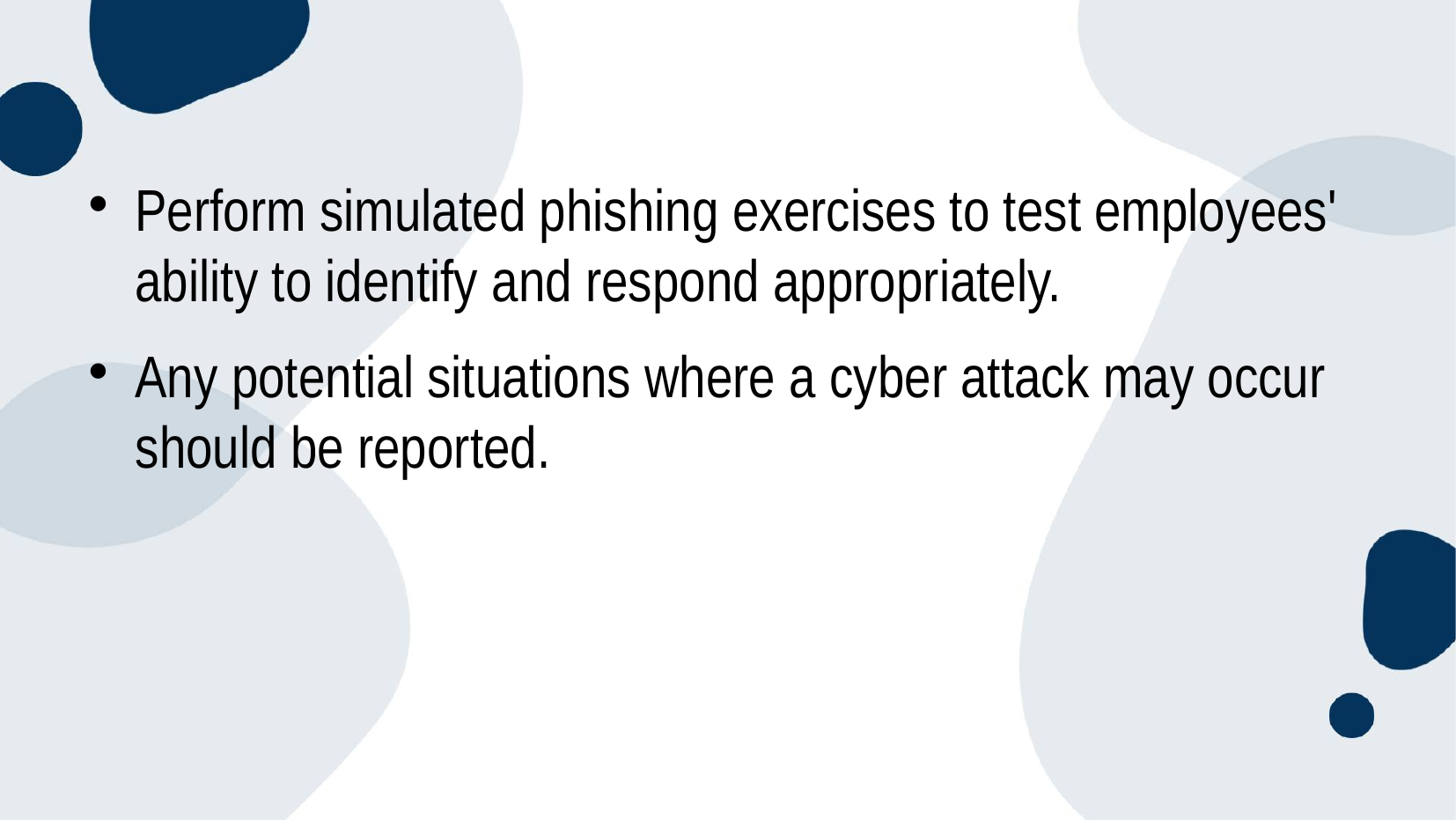

#
Perform simulated phishing exercises to test employees' ability to identify and respond appropriately.
Any potential situations where a cyber attack may occur should be reported.